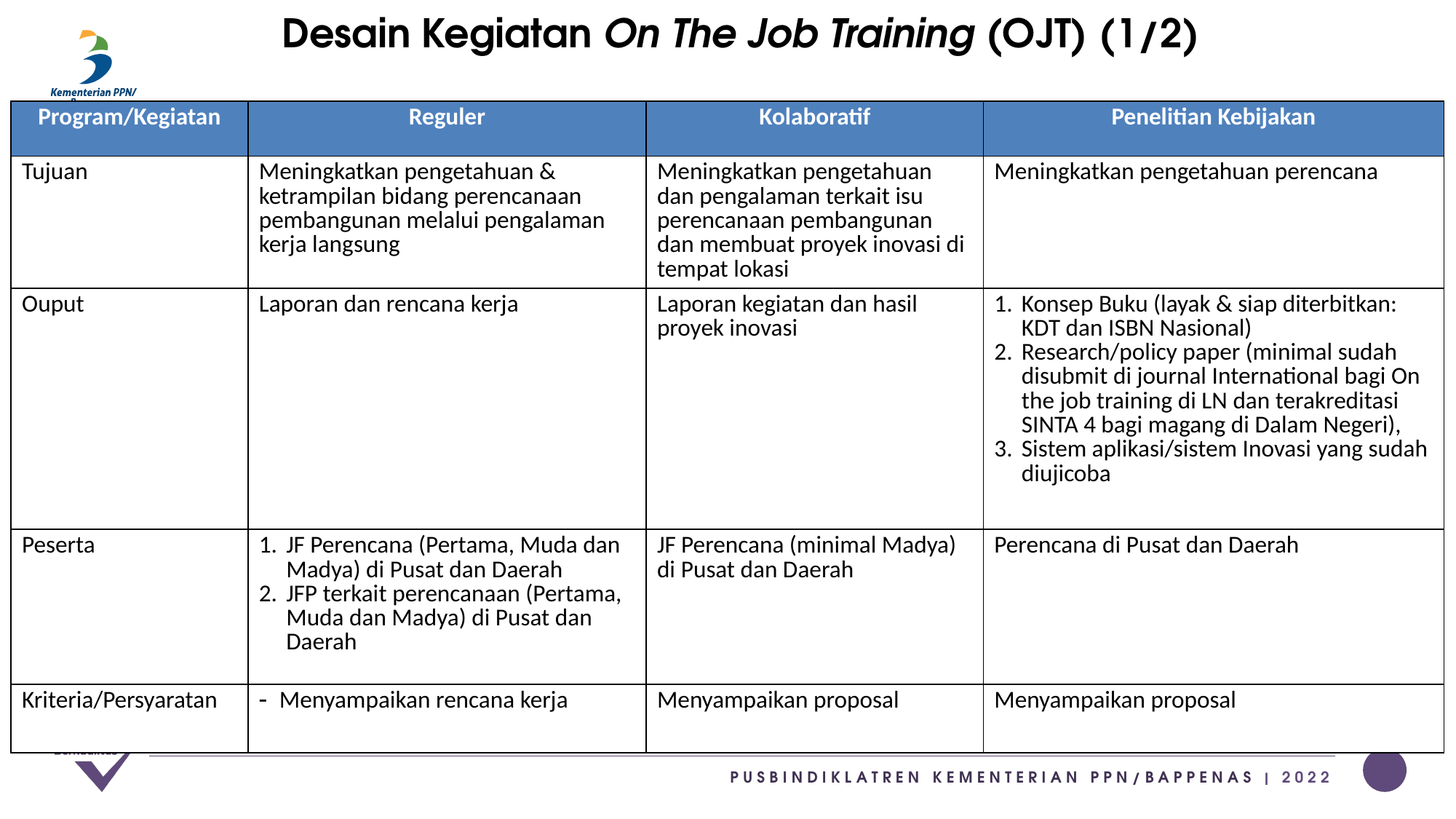

# Desain Kegiatan On The Job Training (OJT) (1/2)
| Program/Kegiatan | Reguler | Kolaboratif | Penelitian Kebijakan |
| --- | --- | --- | --- |
| Tujuan | Meningkatkan pengetahuan & ketrampilan bidang perencanaan pembangunan melalui pengalaman kerja langsung | Meningkatkan pengetahuan dan pengalaman terkait isu perencanaan pembangunan dan membuat proyek inovasi di tempat lokasi | Meningkatkan pengetahuan perencana |
| Ouput | Laporan dan rencana kerja | Laporan kegiatan dan hasil proyek inovasi | Konsep Buku (layak & siap diterbitkan: KDT dan ISBN Nasional) Research/policy paper (minimal sudah disubmit di journal International bagi On the job training di LN dan terakreditasi SINTA 4 bagi magang di Dalam Negeri), Sistem aplikasi/sistem Inovasi yang sudah diujicoba |
| Peserta | JF Perencana (Pertama, Muda dan Madya) di Pusat dan Daerah JFP terkait perencanaan (Pertama, Muda dan Madya) di Pusat dan Daerah | JF Perencana (minimal Madya) di Pusat dan Daerah | Perencana di Pusat dan Daerah |
| Kriteria/Persyaratan | Menyampaikan rencana kerja | Menyampaikan proposal | Menyampaikan proposal |
39